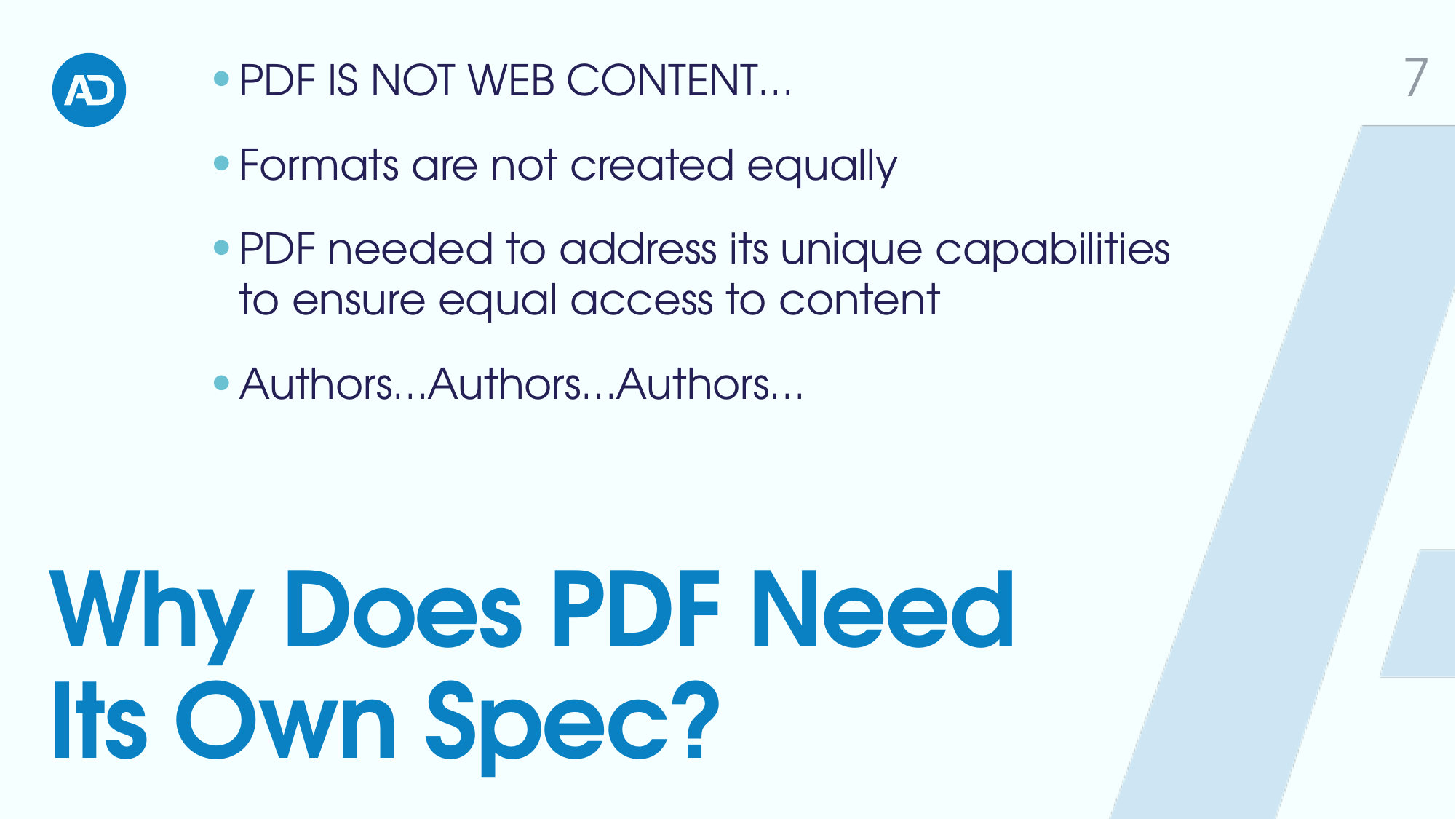

PDF IS NOT WEB CONTENT…
Formats are not created equally
PDF needed to address its unique capabilities to ensure equal access to content
Authors…Authors…Authors…
7
# Why Does PDF Need Its Own Spec?